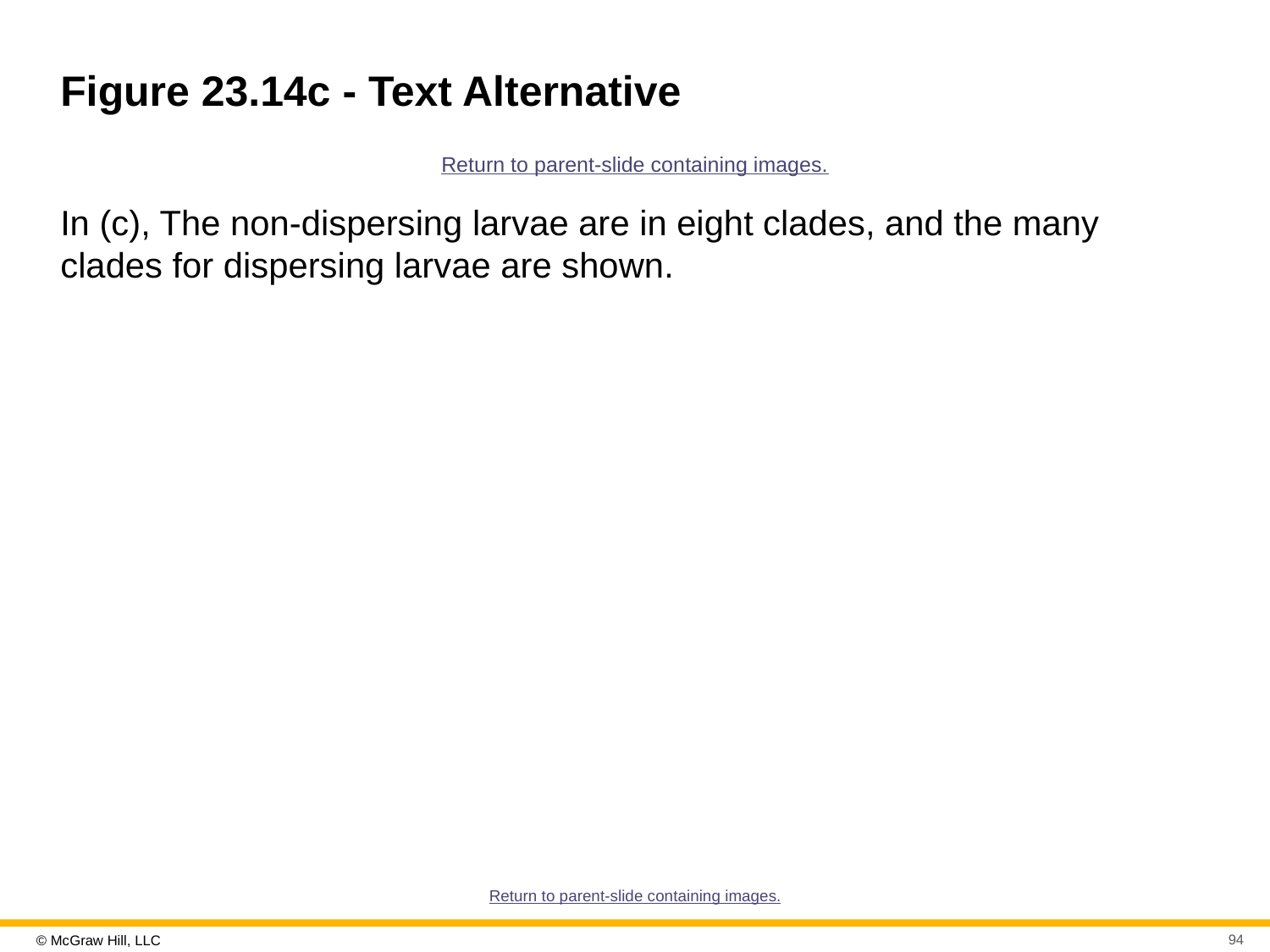

# Figure 23.14c - Text Alternative
Return to parent-slide containing images.
In (c), The non-dispersing larvae are in eight clades, and the many clades for dispersing larvae are shown.
Return to parent-slide containing images.
94